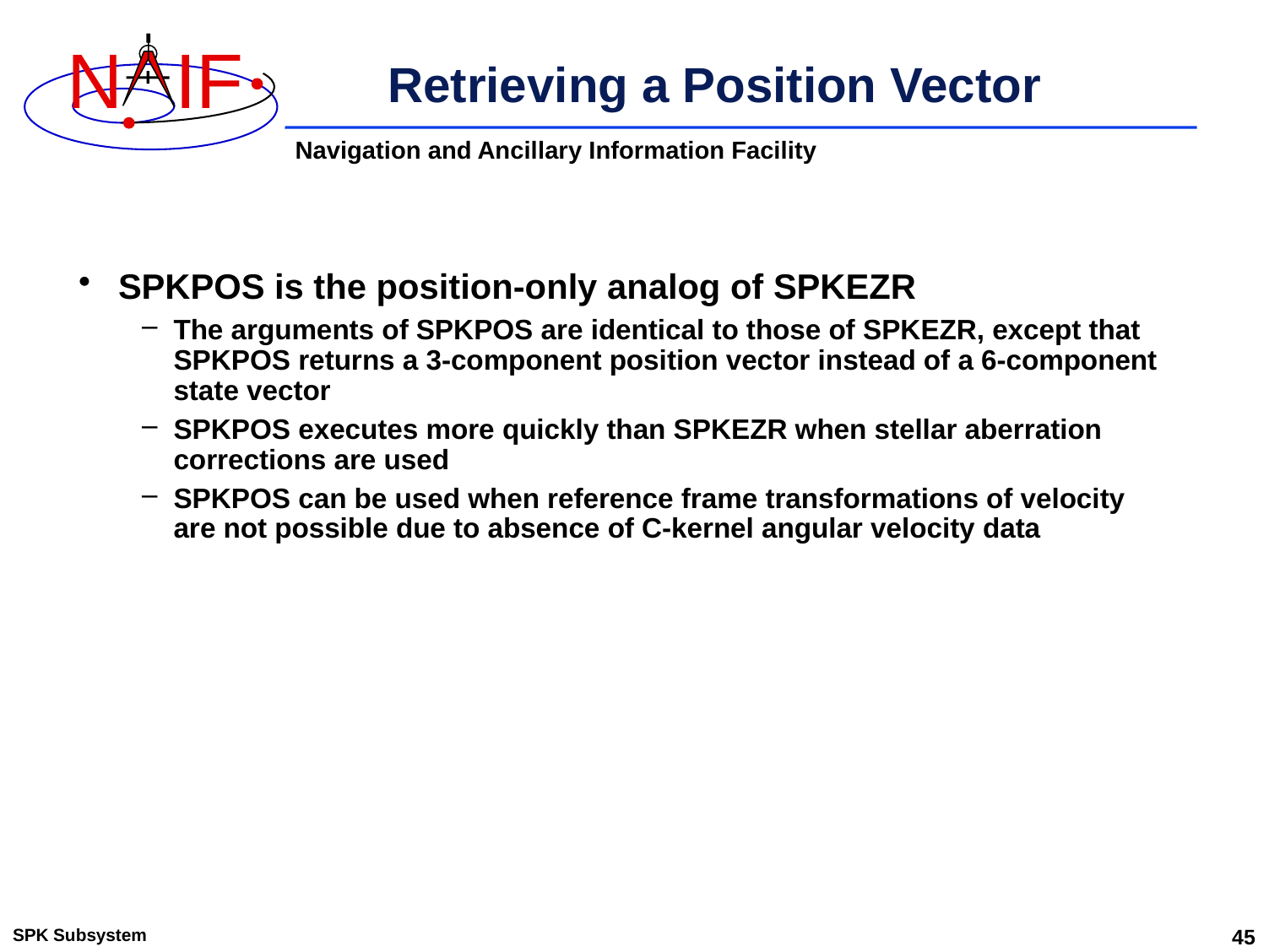

# Retrieving a Position Vector
SPKPOS is the position-only analog of SPKEZR
The arguments of SPKPOS are identical to those of SPKEZR, except that SPKPOS returns a 3-component position vector instead of a 6-component state vector
SPKPOS executes more quickly than SPKEZR when stellar aberration corrections are used
SPKPOS can be used when reference frame transformations of velocity are not possible due to absence of C-kernel angular velocity data
SPK Subsystem
45